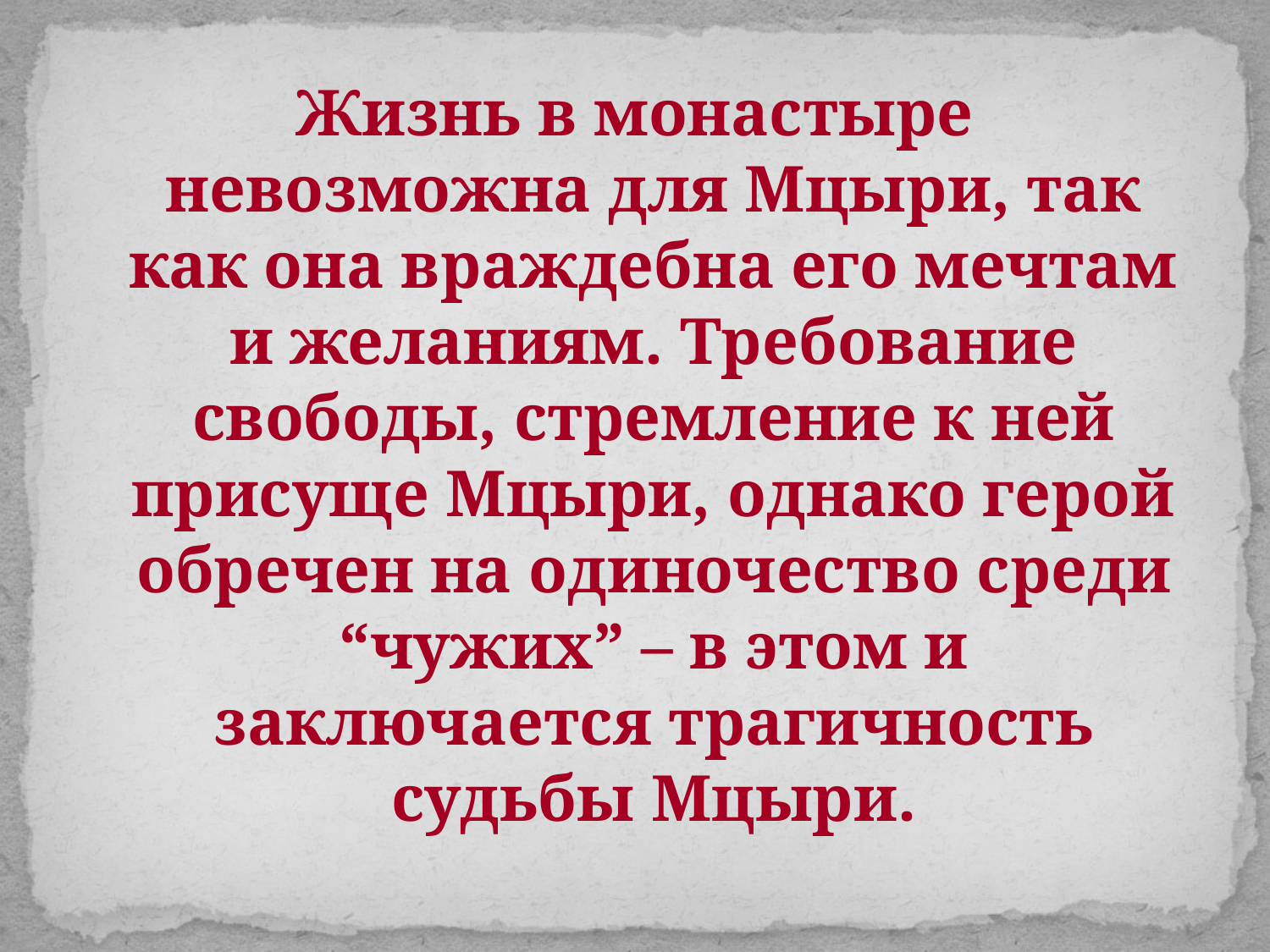

Жизнь в монастыре невозможна для Мцыри, так как она враждебна его мечтам и желаниям. Требование свободы, стремление к ней присуще Мцыри, однако герой обречен на одиночество среди “чужих” – в этом и заключается трагичность судьбы Мцыри.